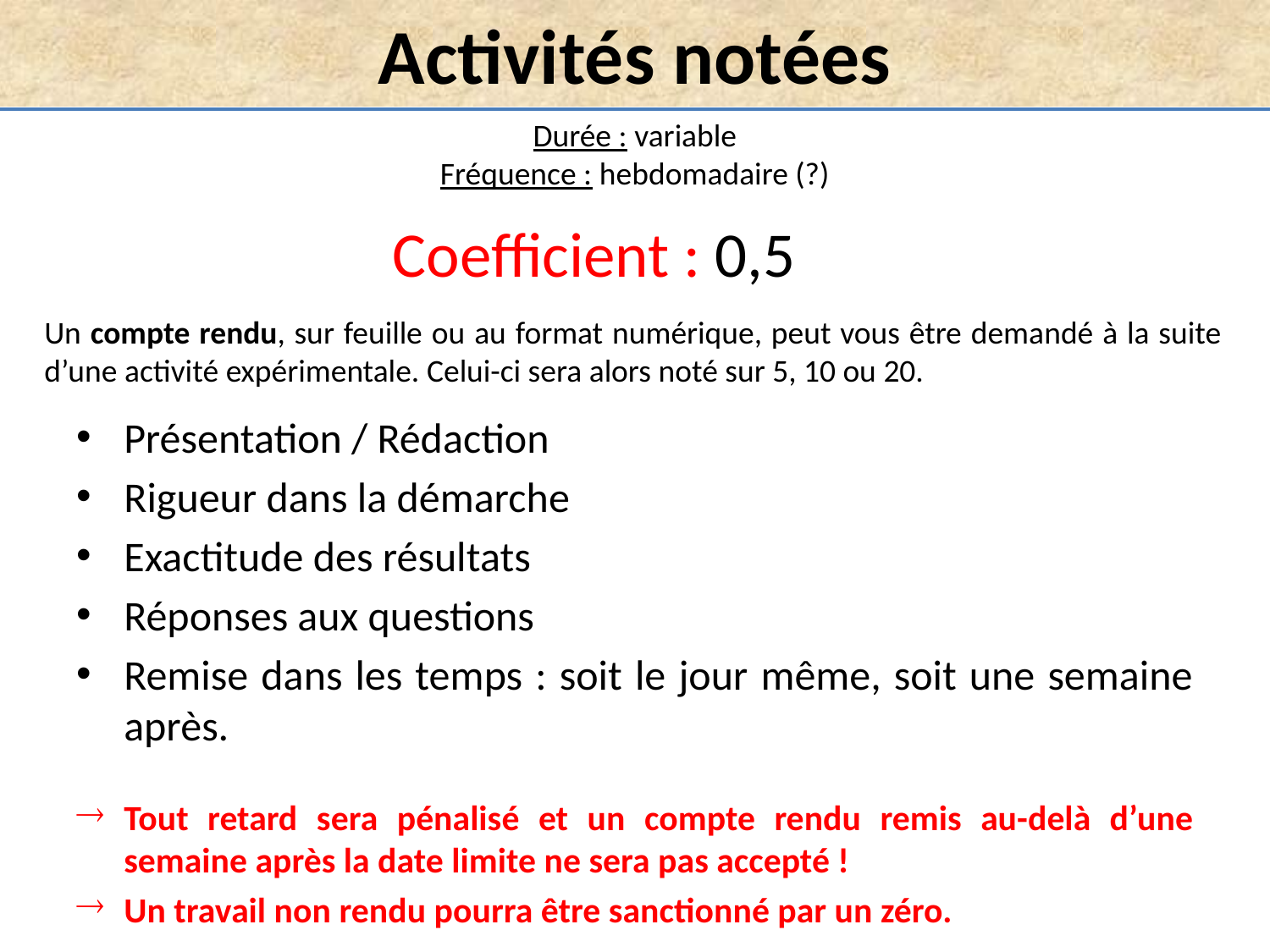

Activités notées
Durée : variable
Fréquence : hebdomadaire (?)
Coefficient : 0,5
Un compte rendu, sur feuille ou au format numérique, peut vous être demandé à la suite d’une activité expérimentale. Celui-ci sera alors noté sur 5, 10 ou 20.
Présentation / Rédaction
Rigueur dans la démarche
Exactitude des résultats
Réponses aux questions
Remise dans les temps : soit le jour même, soit une semaine après.

Tout retard sera pénalisé et un compte rendu remis au-delà d’une semaine après la date limite ne sera pas accepté !
Un travail non rendu pourra être sanctionné par un zéro.